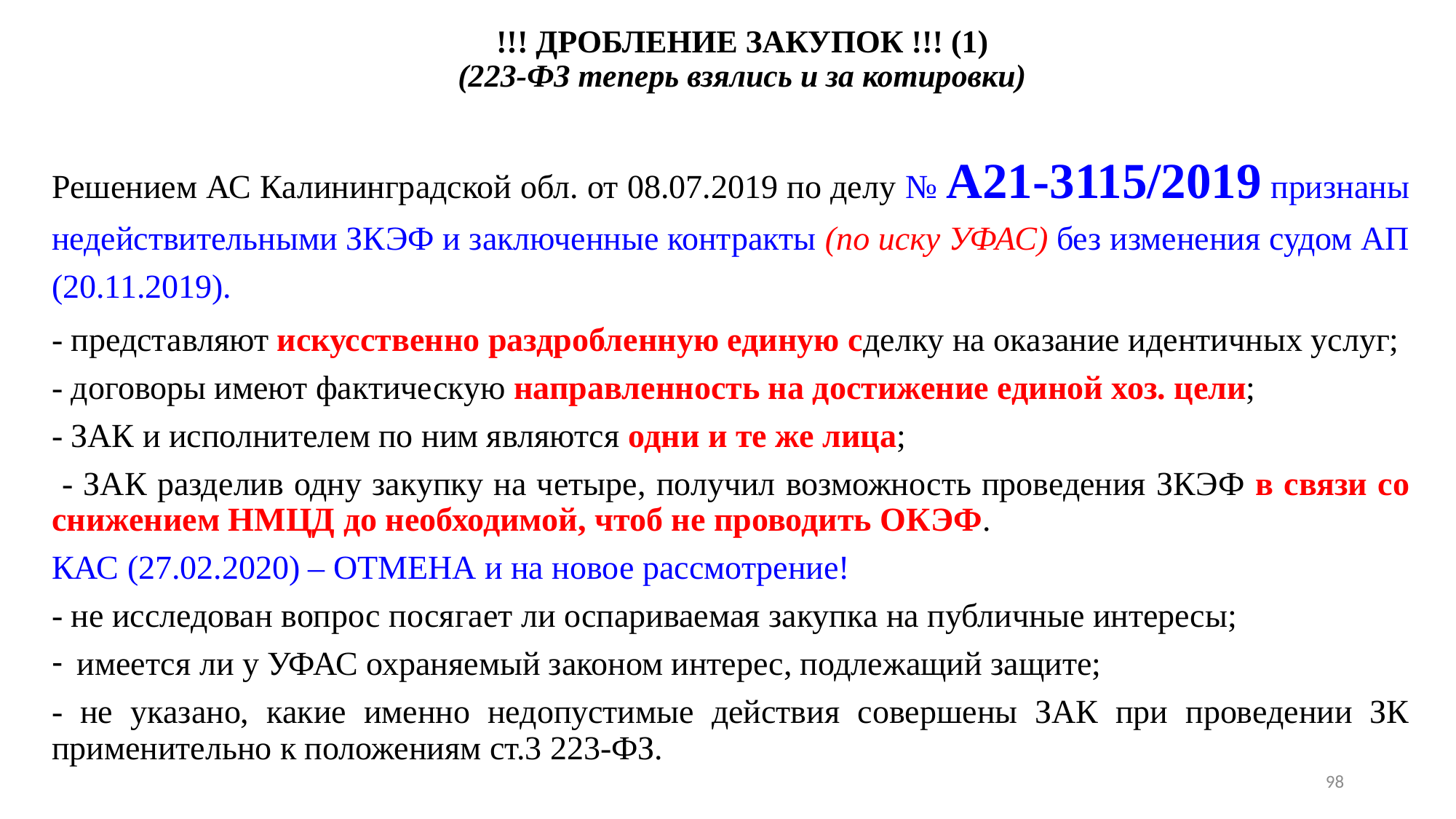

# !!! ДРОБЛЕНИЕ ЗАКУПОК !!! (1) (223-ФЗ теперь взялись и за котировки)
Решением АС Калининградской обл. от 08.07.2019 по делу № А21-3115/2019 признаны недействительными ЗКЭФ и заключенные контракты (по иску УФАС) без изменения судом АП (20.11.2019).
- представляют искусственно раздробленную единую сделку на оказание идентичных услуг;
- договоры имеют фактическую направленность на достижение единой хоз. цели;
- ЗАК и исполнителем по ним являются одни и те же лица;
 - ЗАК разделив одну закупку на четыре, получил возможность проведения ЗКЭФ в связи со снижением НМЦД до необходимой, чтоб не проводить ОКЭФ.
КАС (27.02.2020) – ОТМЕНА и на новое рассмотрение!
- не исследован вопрос посягает ли оспариваемая закупка на публичные интересы;
имеется ли у УФАС охраняемый законом интерес, подлежащий защите;
- не указано, какие именно недопустимые действия совершены ЗАК при проведении ЗК применительно к положениям ст.3 223-ФЗ.
98